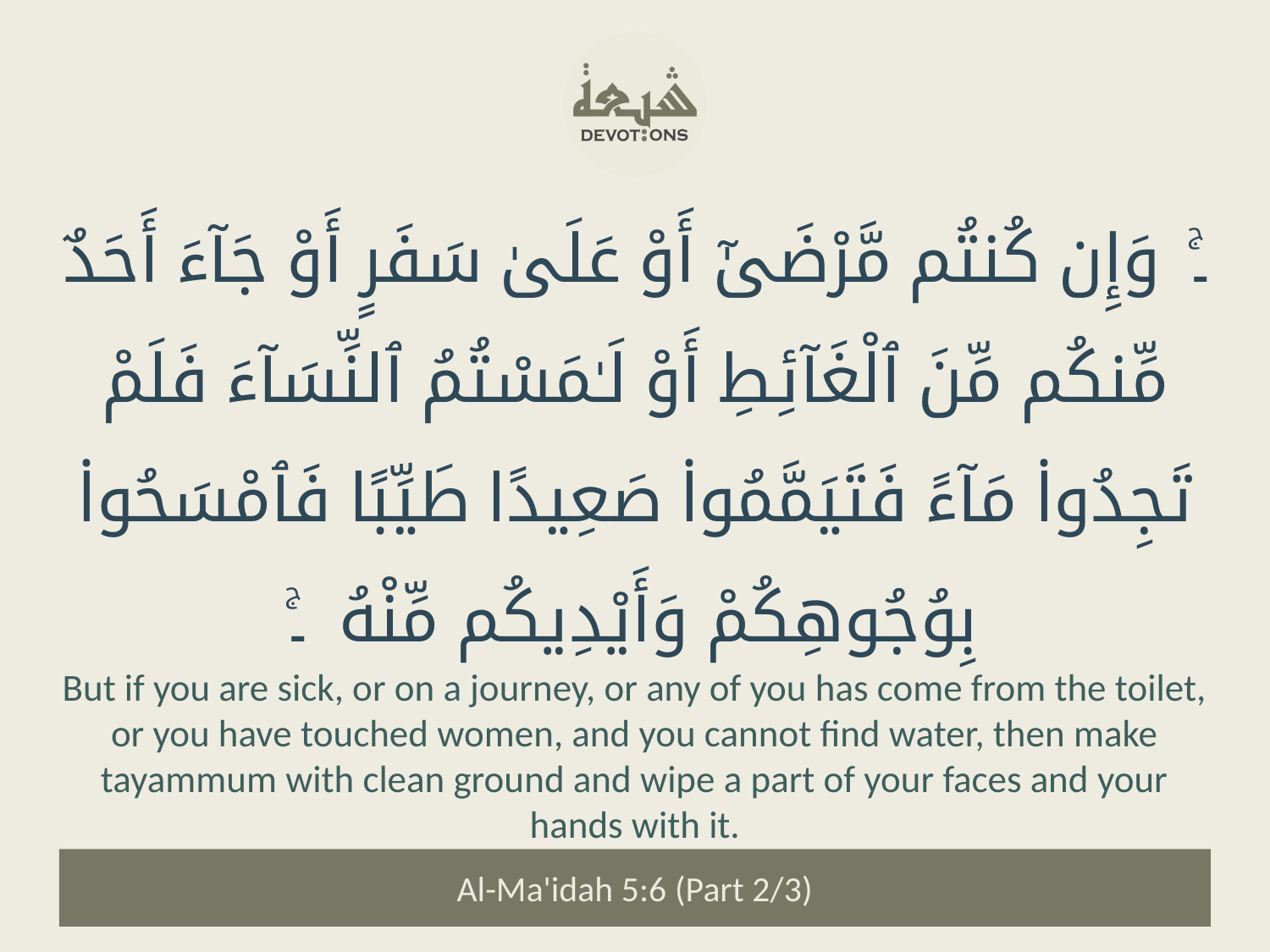

۔ۚ  وَإِن كُنتُم مَّرْضَىٰٓ أَوْ عَلَىٰ سَفَرٍ أَوْ جَآءَ أَحَدٌ مِّنكُم مِّنَ ٱلْغَآئِطِ أَوْ لَـٰمَسْتُمُ ٱلنِّسَآءَ فَلَمْ تَجِدُوا۟ مَآءً فَتَيَمَّمُوا۟ صَعِيدًا طَيِّبًا فَٱمْسَحُوا۟ بِوُجُوهِكُمْ وَأَيْدِيكُم مِّنْهُ  ۔ۚ
But if you are sick, or on a journey, or any of you has come from the toilet, or you have touched women, and you cannot find water, then make tayammum with clean ground and wipe a part of your faces and your hands with it.
Al-Ma'idah 5:6 (Part 2/3)